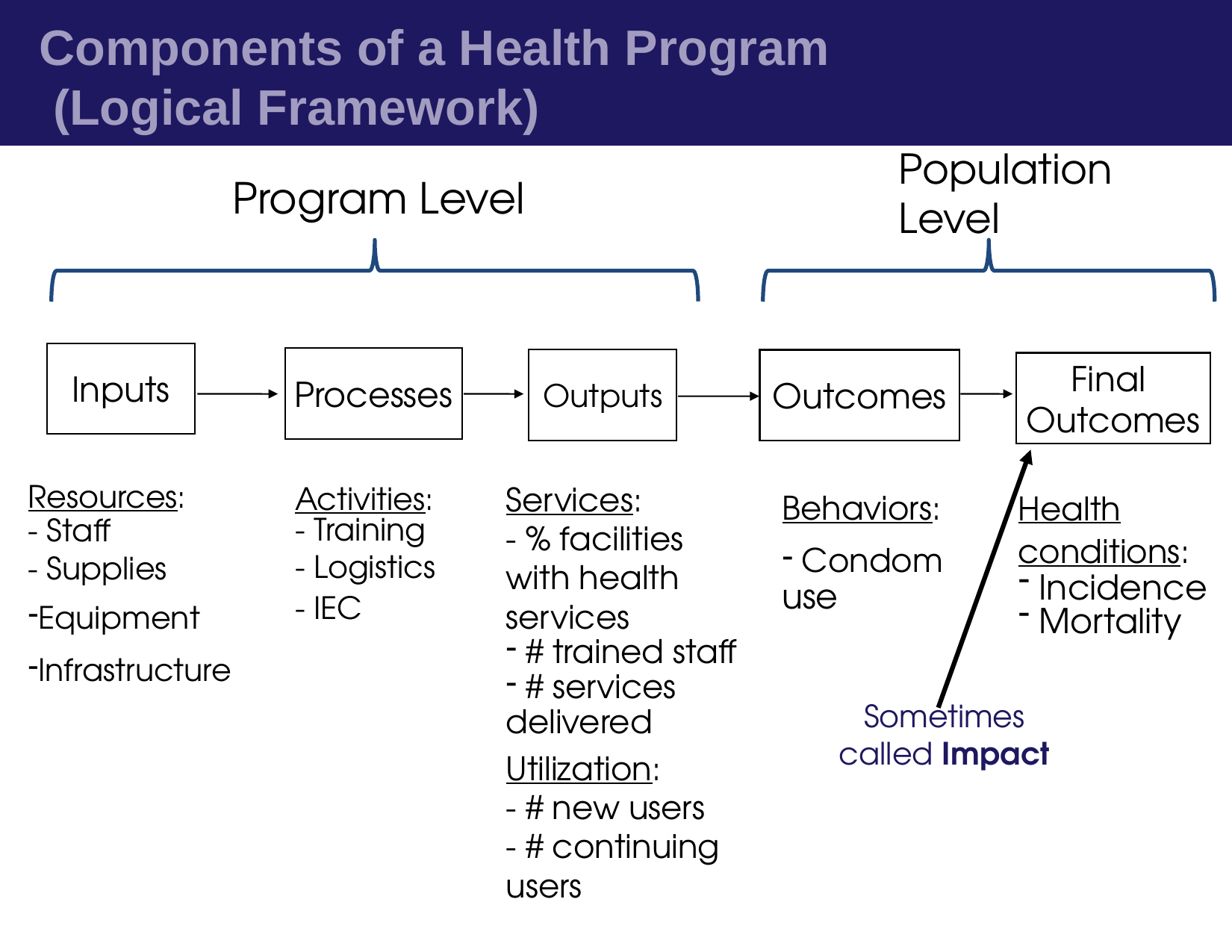

Components of a Health Program
 (Logical Framework)

Population Level
Program Level
Inputs
Processes
Outputs
Outcomes
Final
Outcomes

Services:
- % facilities with health services
 # trained staff
 # services delivered
Utilization:
- # new users
- # continuing users
Health conditions:
 Incidence
 Mortality
Resources:
- Staff
- Supplies
Equipment
Infrastructure
Activities:
- Training
- Logistics
- IEC
Behaviors:
 Condom use
Sometimes called Impact